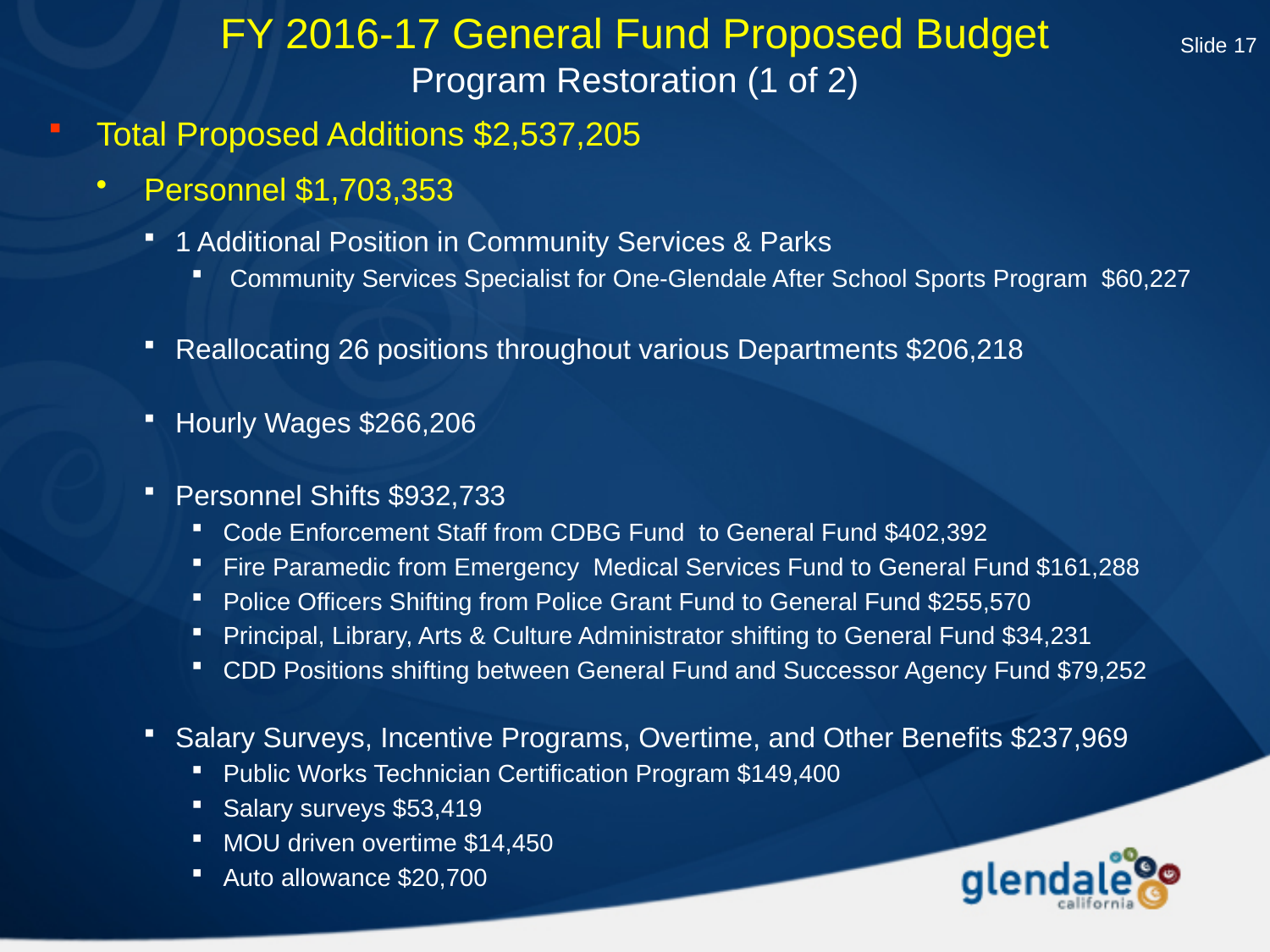

Slide 17
FY 2016-17 General Fund Proposed Budget
Program Restoration (1 of 2)
Total Proposed Additions $2,537,205
Personnel $1,703,353
1 Additional Position in Community Services & Parks
 Community Services Specialist for One-Glendale After School Sports Program  $60,227

Reallocating 26 positions throughout various Departments $206,218

Hourly Wages $266,206

Personnel Shifts $932,733
Code Enforcement Staff from CDBG Fund  to General Fund $402,392
Fire Paramedic from Emergency  Medical Services Fund to General Fund $161,288
Police Officers Shifting from Police Grant Fund to General Fund $255,570
Principal, Library, Arts & Culture Administrator shifting to General Fund $34,231
CDD Positions shifting between General Fund and Successor Agency Fund $79,252

Salary Surveys, Incentive Programs, Overtime, and Other Benefits $237,969
Public Works Technician Certification Program $149,400
Salary surveys $53,419
MOU driven overtime $14,450
Auto allowance $20,700